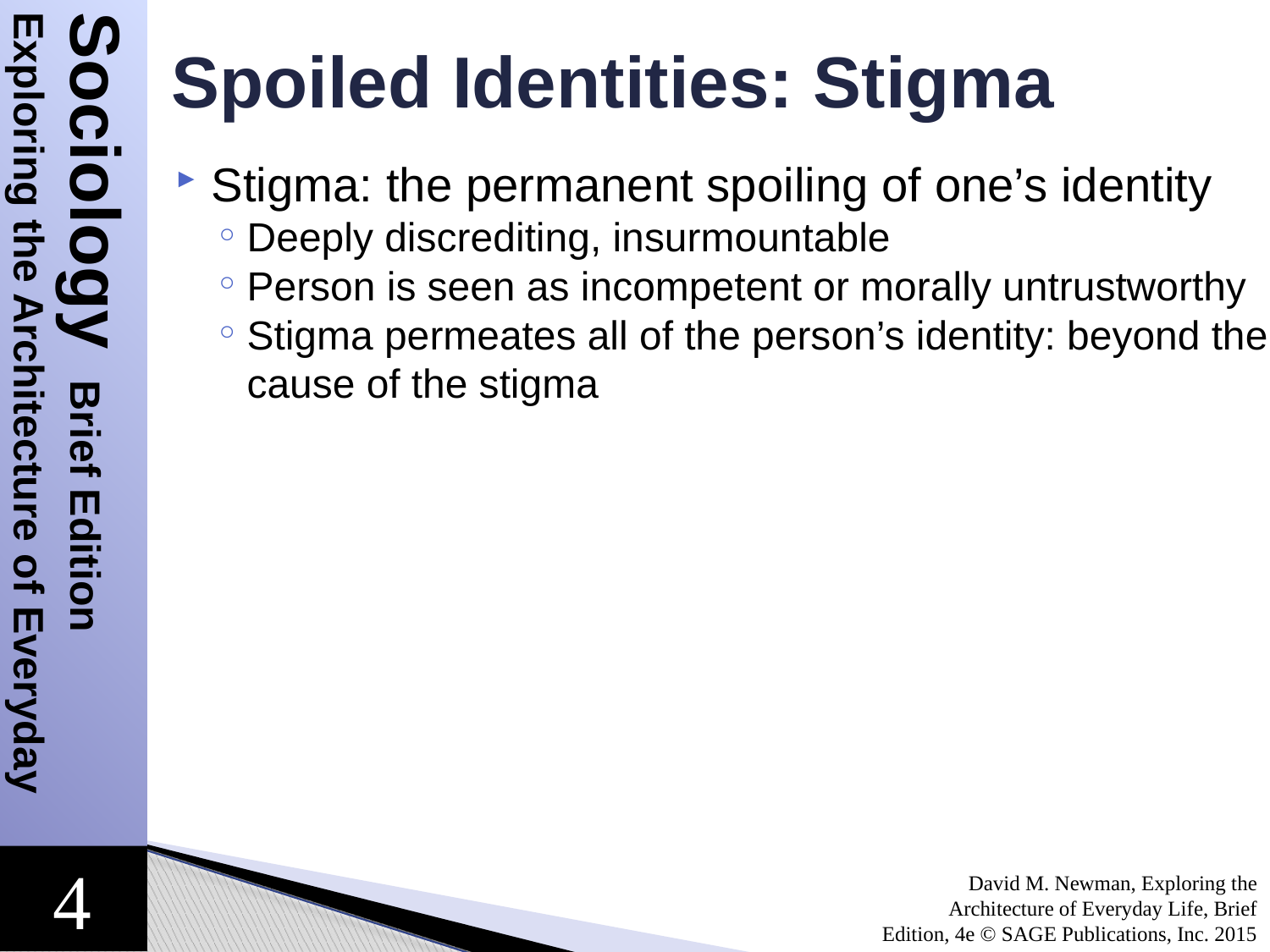

# Spoiled Identities: Stigma
Stigma: the permanent spoiling of one’s identity
Deeply discrediting, insurmountable
Person is seen as incompetent or morally untrustworthy
Stigma permeates all of the person’s identity: beyond the cause of the stigma
David M. Newman, Exploring the Architecture of Everyday Life, Brief Edition, 4e © SAGE Publications, Inc. 2015